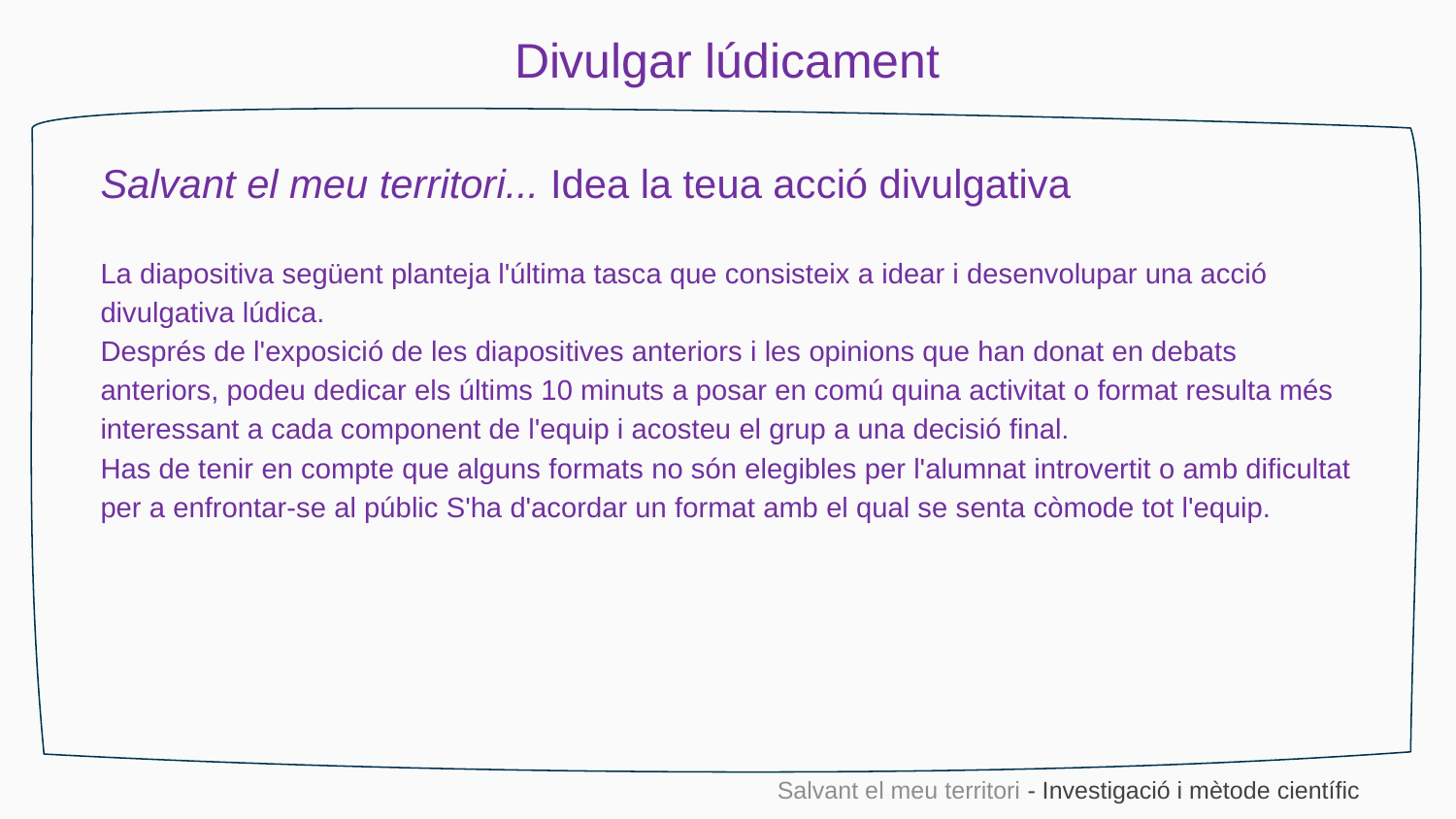

Divulgar lúdicament

Salvant el meu territori... Idea la teua acció divulgativa

La diapositiva següent planteja l'última tasca que consisteix a idear i desenvolupar una acció divulgativa lúdica.
Després de l'exposició de les diapositives anteriors i les opinions que han donat en debats anteriors, podeu dedicar els últims 10 minuts a posar en comú quina activitat o format resulta més interessant a cada component de l'equip i acosteu el grup a una decisió final.
Has de tenir en compte que alguns formats no són elegibles per l'alumnat introvertit o amb dificultat per a enfrontar-se al públic S'ha d'acordar un format amb el qual se senta còmode tot l'equip.

Salvant el meu territori - Investigació i mètode científic